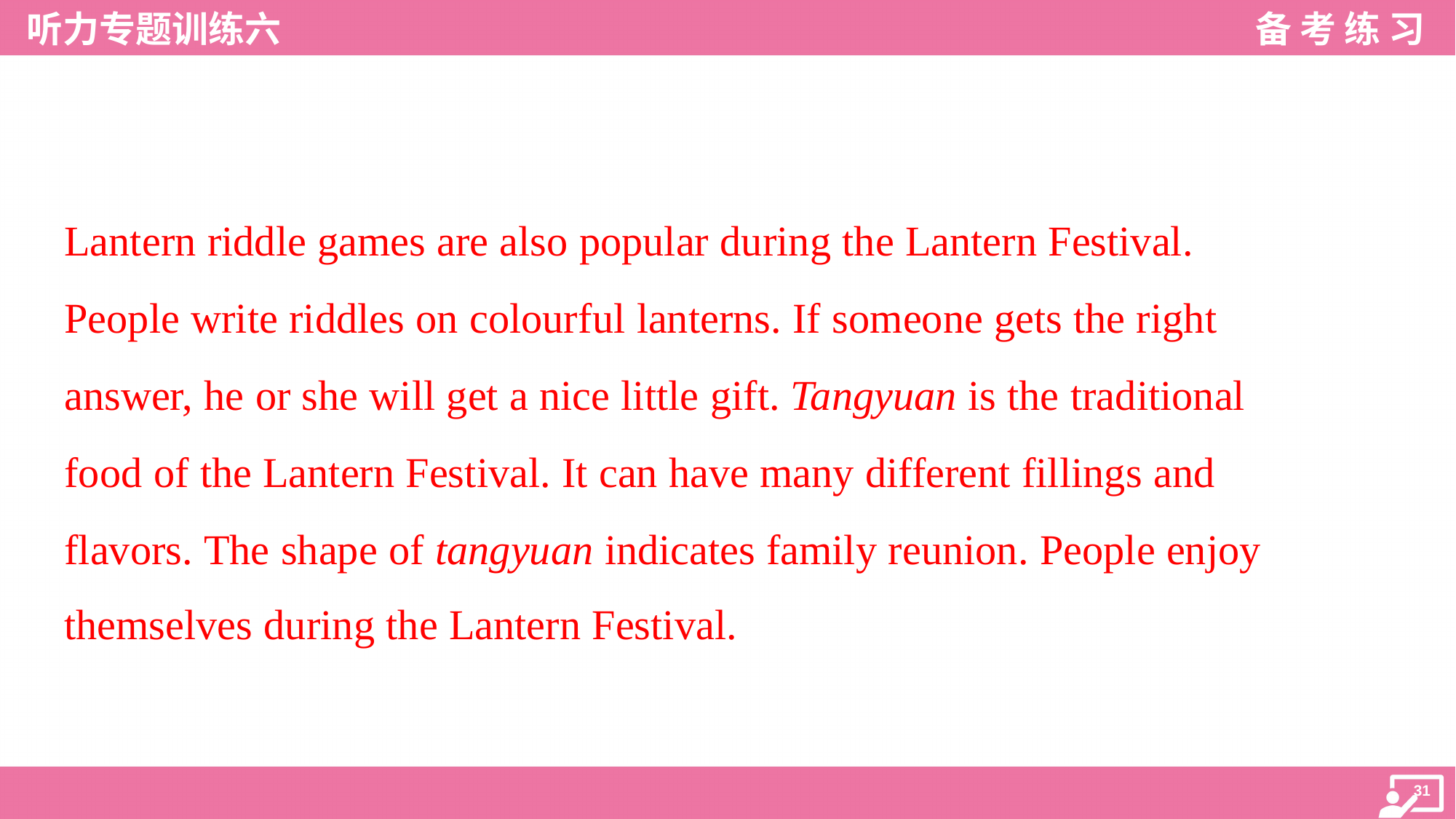

Lantern riddle games are also popular during the Lantern Festival.
People write riddles on colourful lanterns. If someone gets the right
answer, he or she will get a nice little gift. Tangyuan is the traditional
food of the Lantern Festival. It can have many different fillings and
flavors. The shape of tangyuan indicates family reunion. People enjoy
themselves during the Lantern Festival.